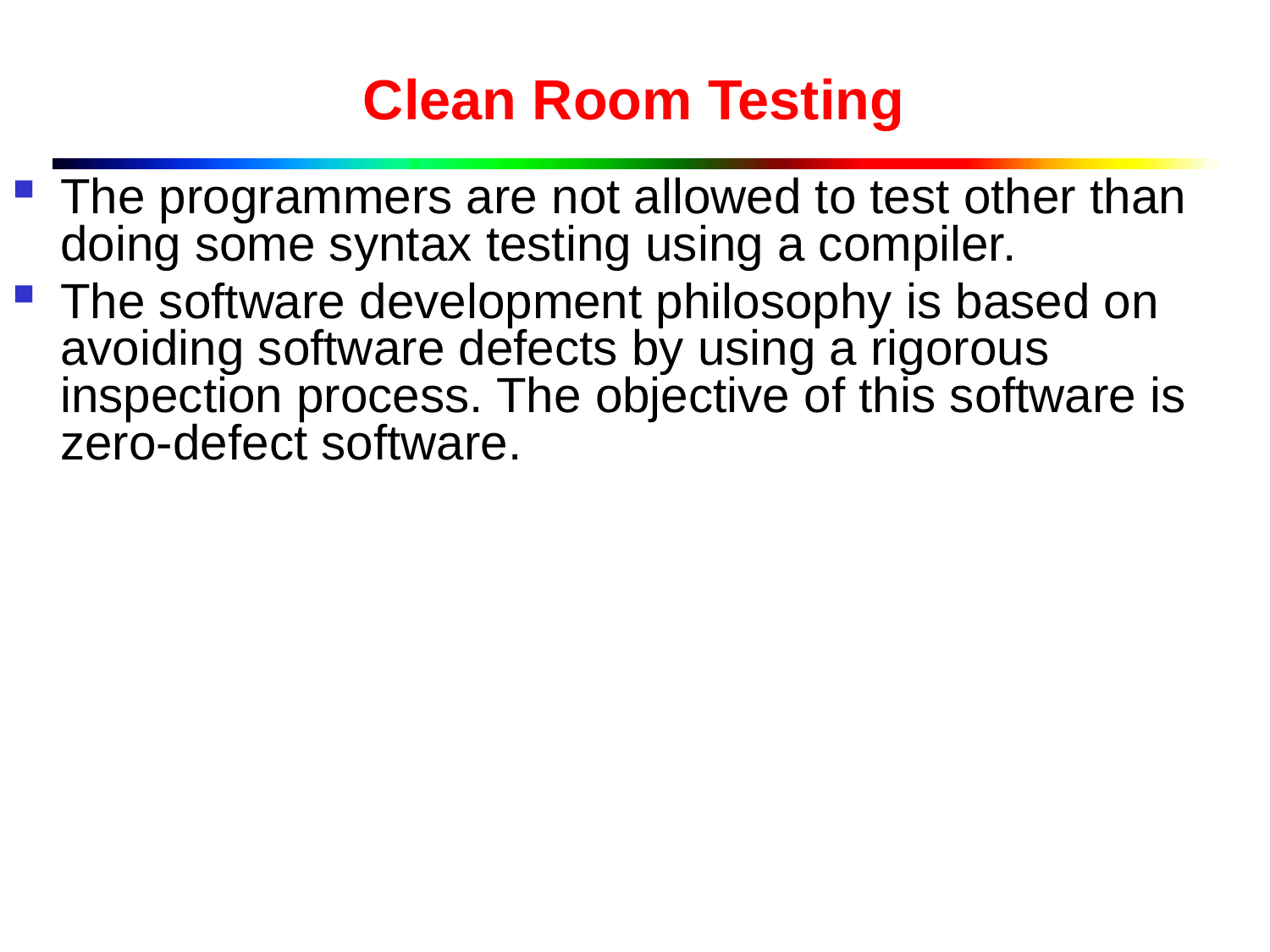

# Clean Room Testing
The programmers are not allowed to test other than doing some syntax testing using a compiler.
The software development philosophy is based on avoiding software defects by using a rigorous inspection process. The objective of this software is zero-defect software.